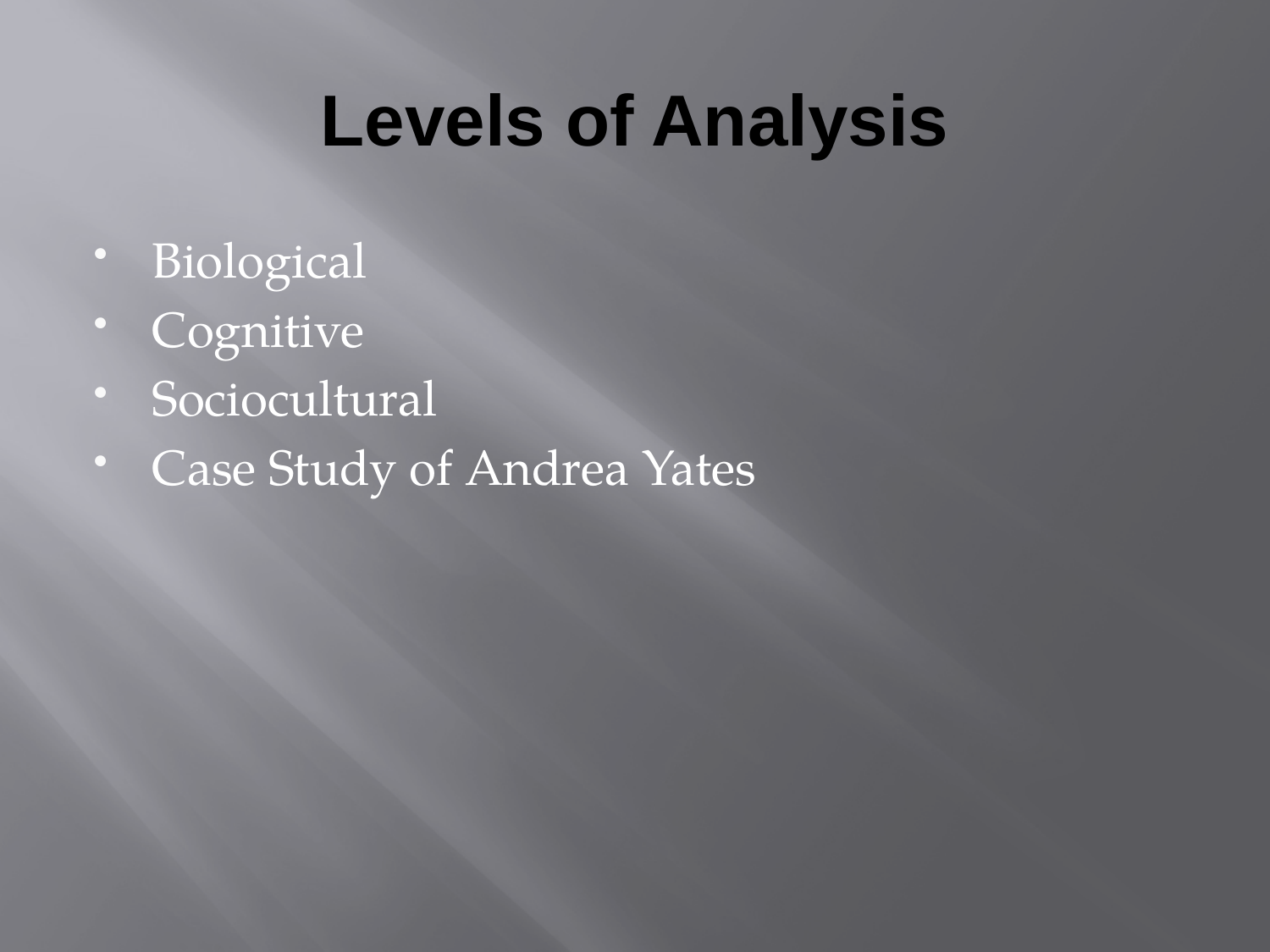

# Levels of Analysis
Biological
Cognitive
Sociocultural
Case Study of Andrea Yates